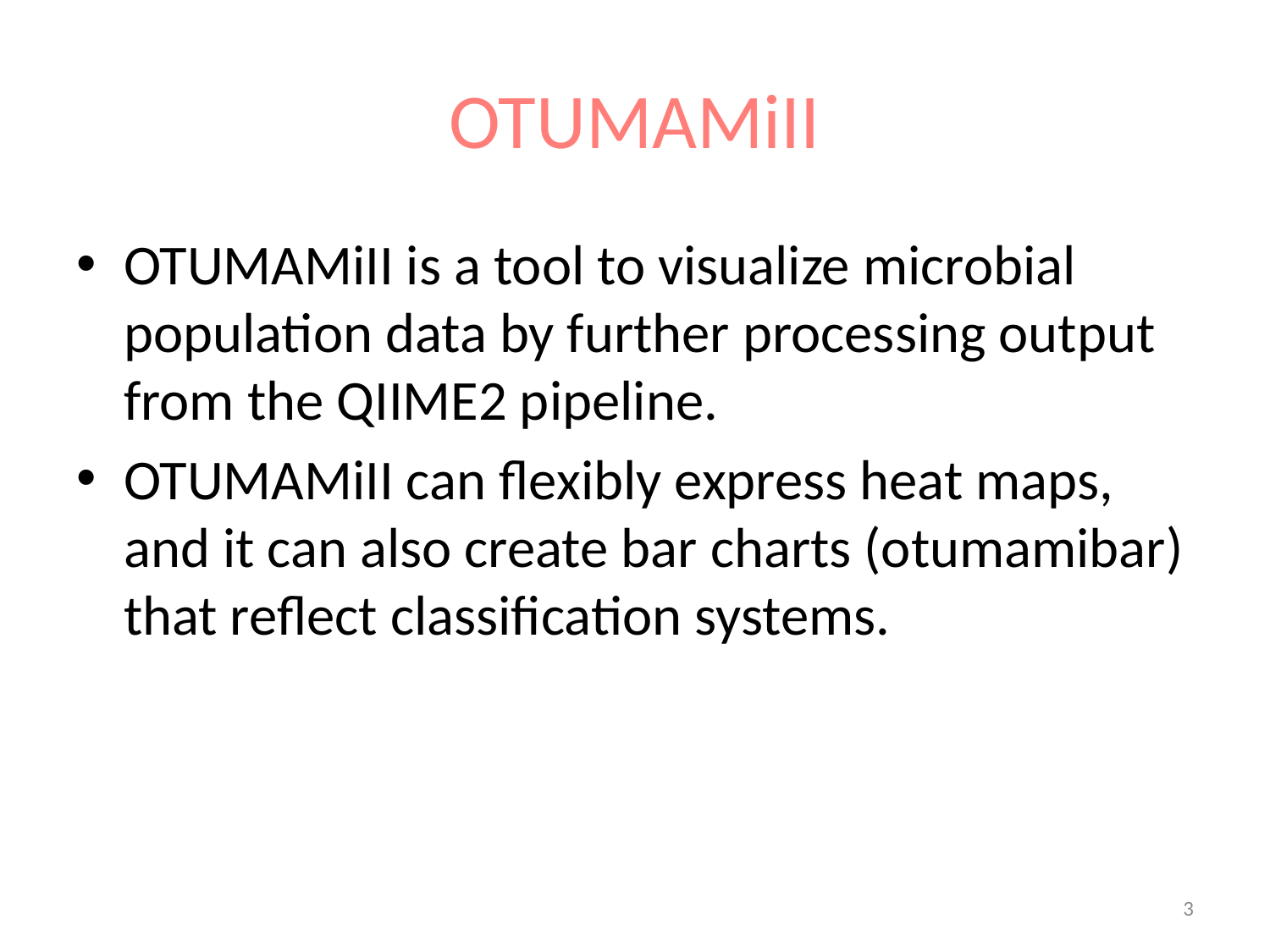

# OTUMAMiII
OTUMAMiII is a tool to visualize microbial population data by further processing output from the QIIME2 pipeline.
OTUMAMiII can flexibly express heat maps, and it can also create bar charts (otumamibar) that reflect classification systems.

3